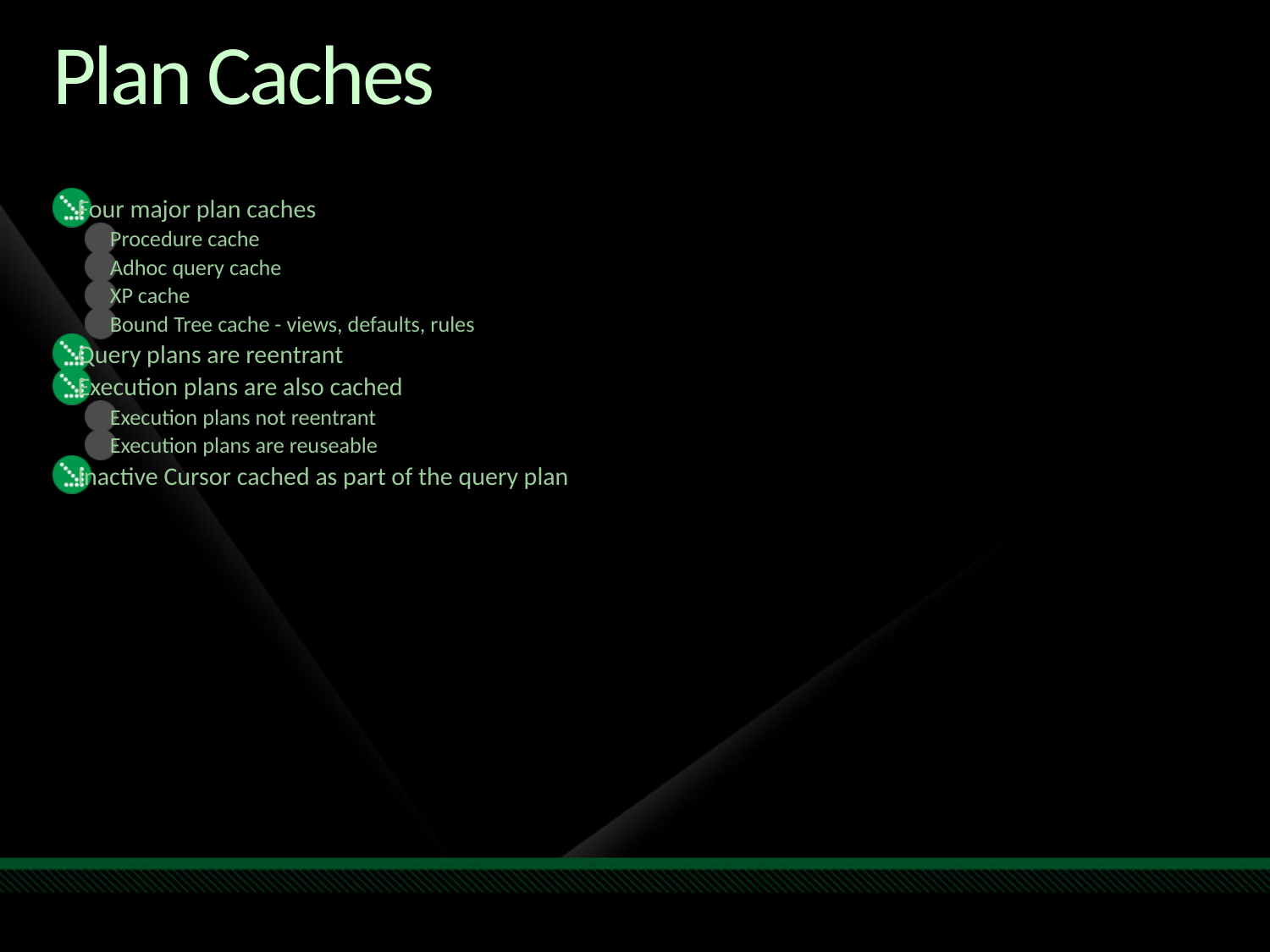

# Plan Caches
Four major plan caches
Procedure cache
Adhoc query cache
XP cache
Bound Tree cache - views, defaults, rules
Query plans are reentrant
Execution plans are also cached
Execution plans not reentrant
Execution plans are reuseable
Inactive Cursor cached as part of the query plan